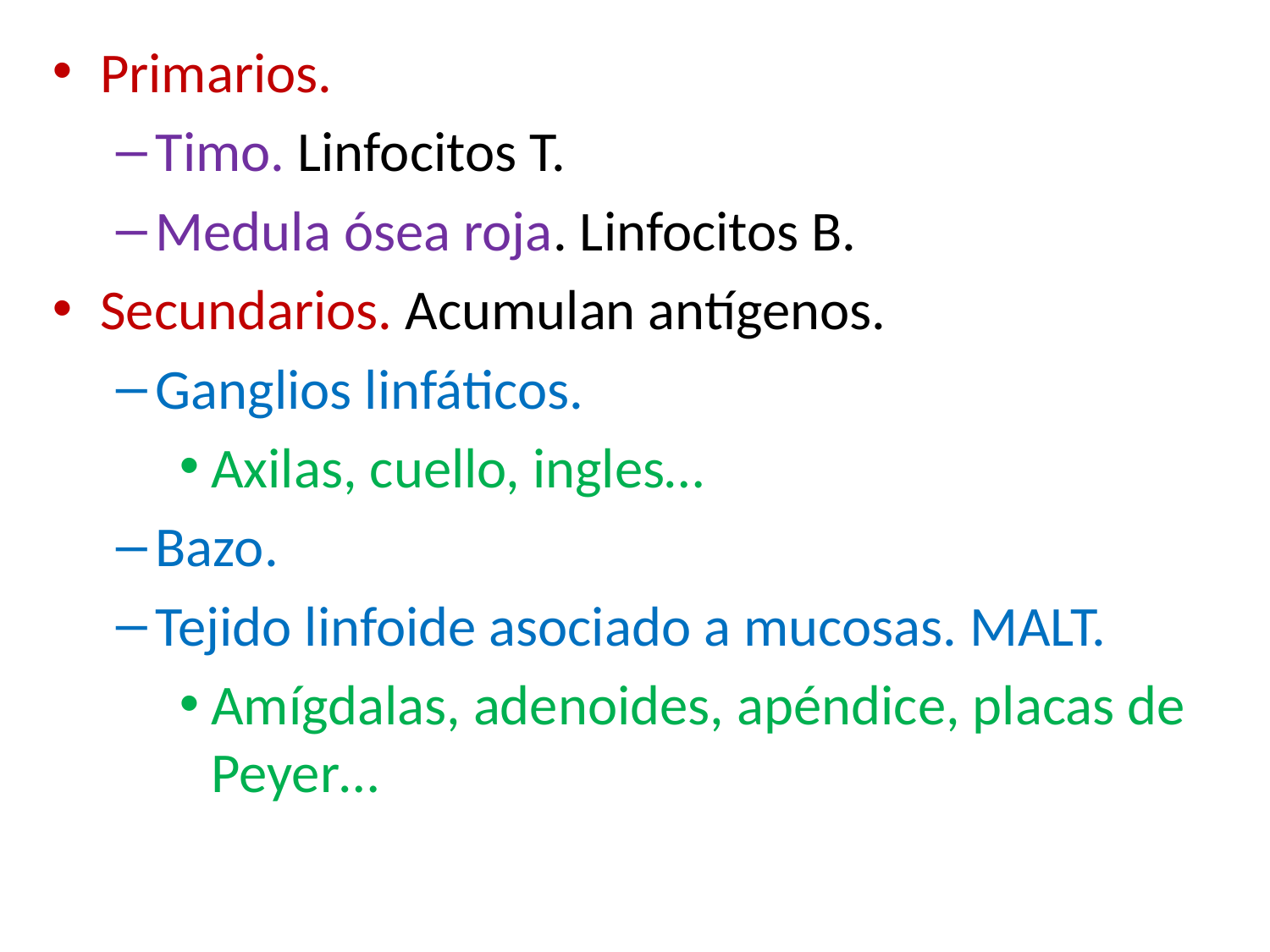

Primarios.
Timo. Linfocitos T.
Medula ósea roja. Linfocitos B.
Secundarios. Acumulan antígenos.
Ganglios linfáticos.
Axilas, cuello, ingles…
Bazo.
Tejido linfoide asociado a mucosas. MALT.
Amígdalas, adenoides, apéndice, placas de Peyer…

#